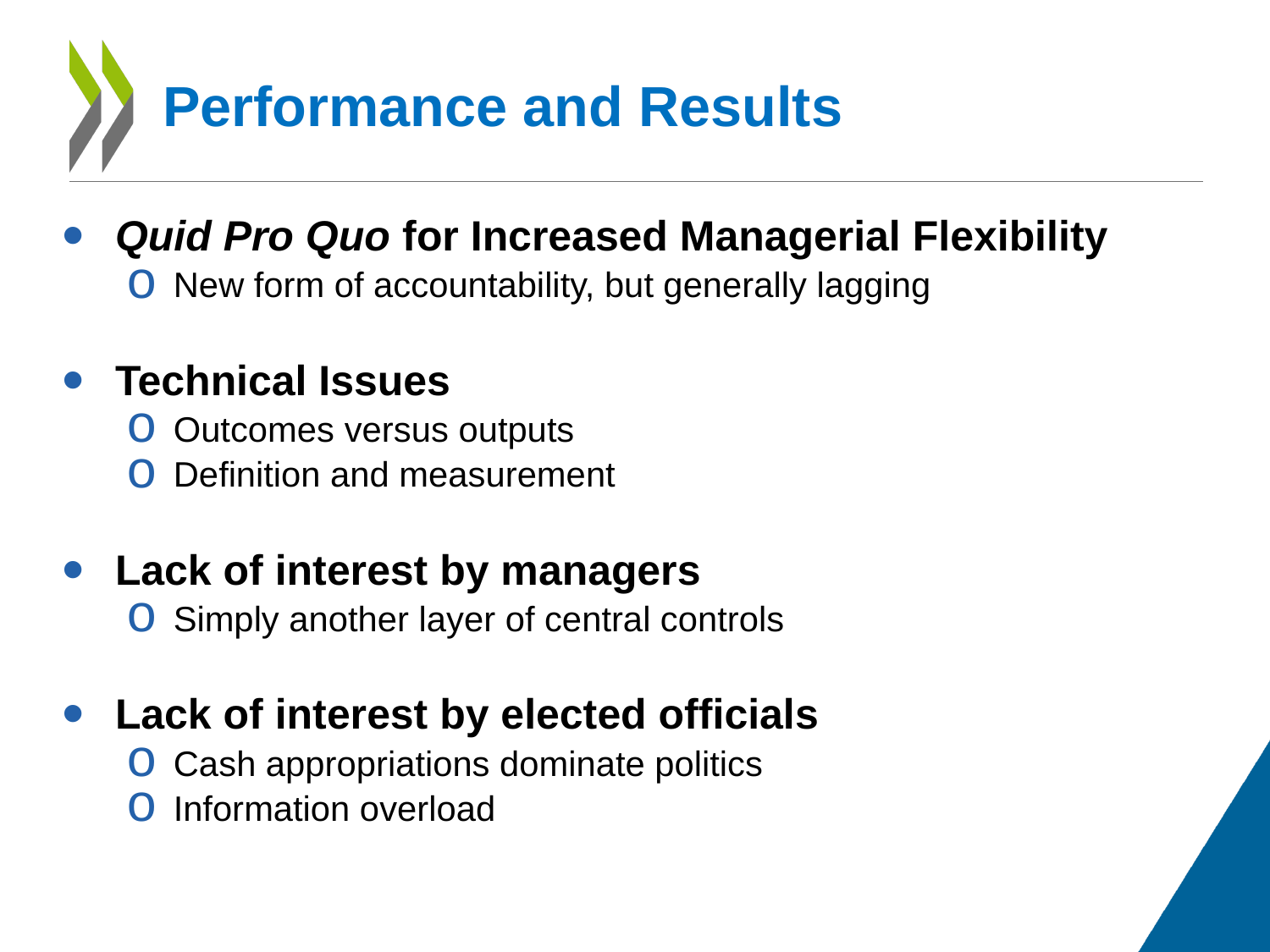

# Performance and Results
Quid Pro Quo for Increased Managerial Flexibility
New form of accountability, but generally lagging

Technical Issues
Outcomes versus outputs
Definition and measurement

Lack of interest by managers
Simply another layer of central controls

Lack of interest by elected officials
Cash appropriations dominate politics
Information overload